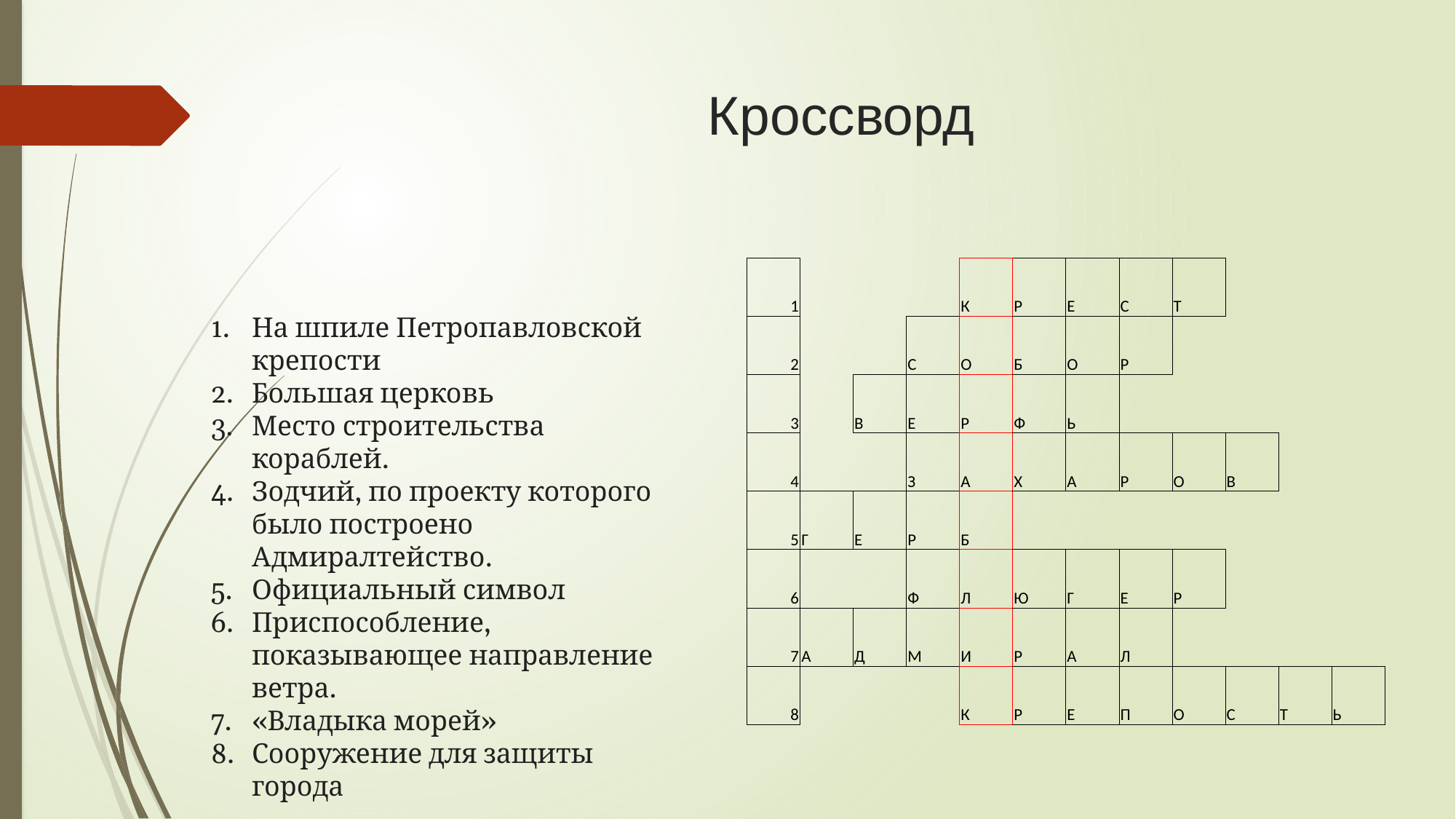

# Кроссворд
| 1 |  |  |  | К | Р | Е | С | Т |  |  |  |
| --- | --- | --- | --- | --- | --- | --- | --- | --- | --- | --- | --- |
| 2 |  |  | С | О | Б | О | Р |  |  |  |  |
| 3 |  | В | Е | Р | Ф | Ь |  |  |  |  |  |
| 4 |  |  | З | А | Х | А | Р | О | В |  |  |
| 5 | Г | Е | Р | Б |  |  |  |  |  |  |  |
| 6 |  |  | Ф | Л | Ю | Г | Е | Р |  |  |  |
| 7 | А | Д | М | И | Р | А | Л |  |  |  |  |
| 8 |  |  |  | К | Р | Е | П | О | С | Т | Ь |
На шпиле Петропавловской крепости
Большая церковь
Место строительства кораблей.
Зодчий, по проекту которого было построено Адмиралтейство.
Официальный символ
Приспособление, показывающее направление ветра.
«Владыка морей»
Сооружение для защиты города